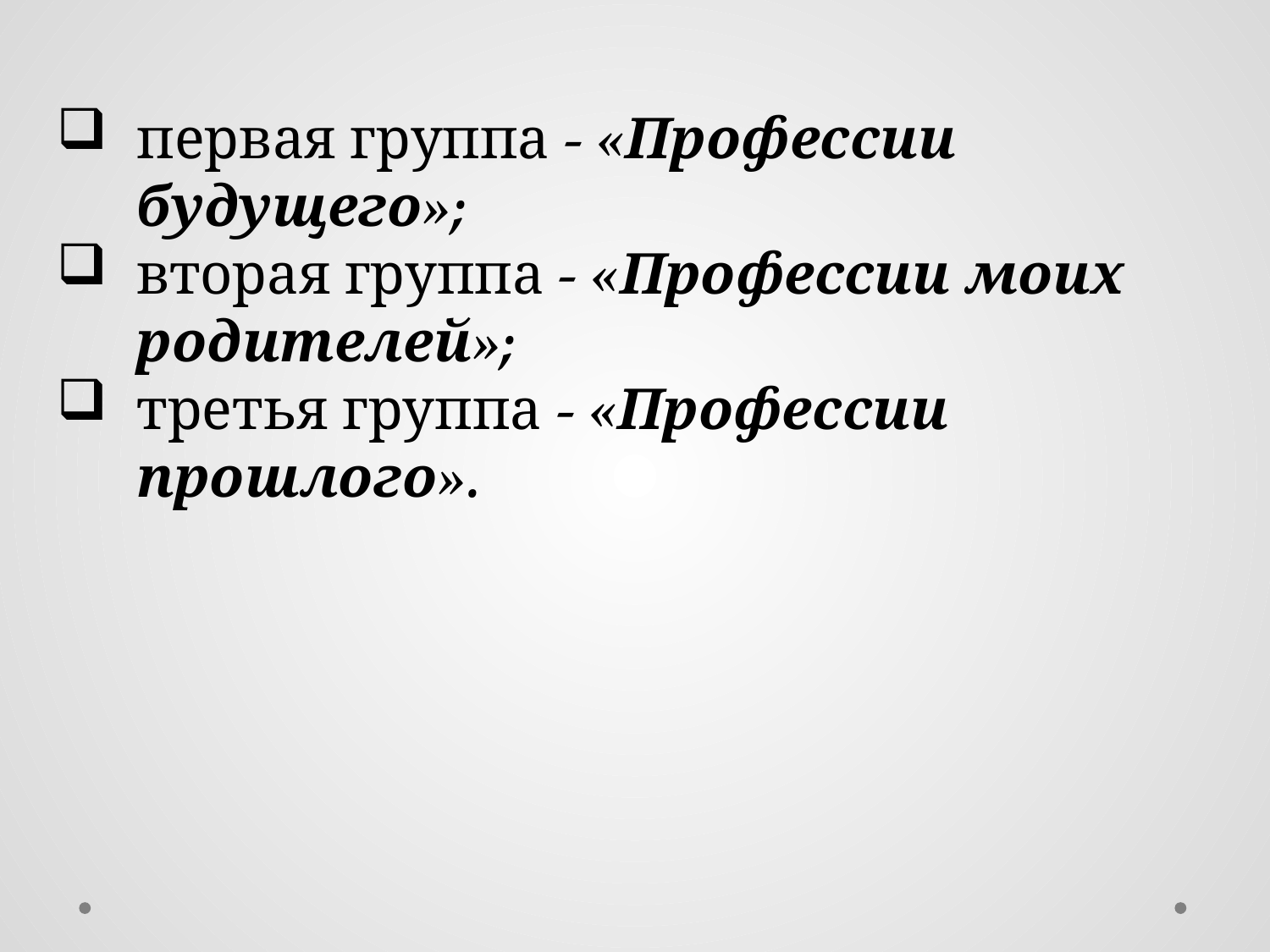

первая группа - «Профессии будущего»;
вторая группа - «Профессии моих родителей»;
третья группа - «Профессии прошлого».